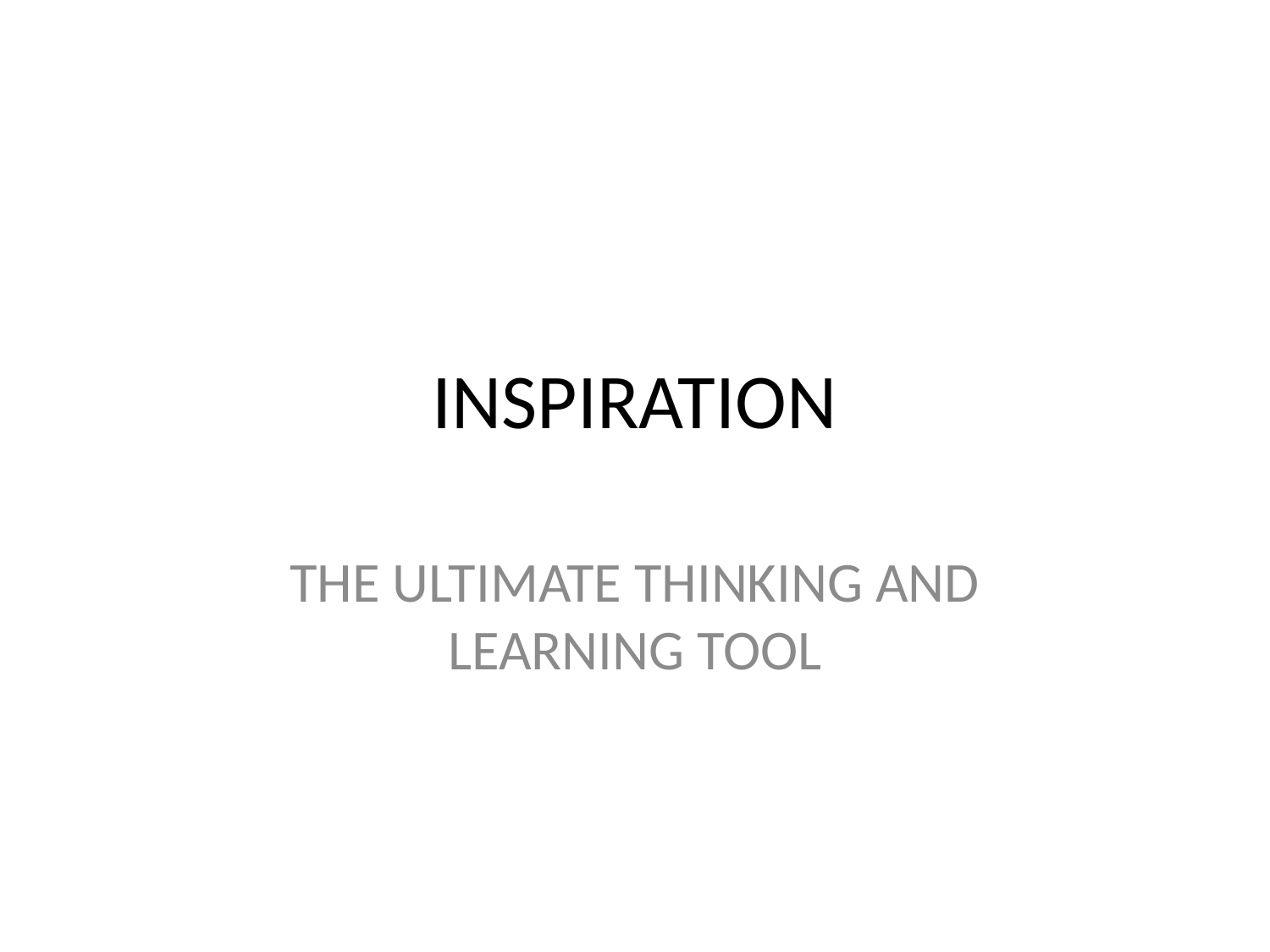

# INSPIRATION
THE ULTIMATE THINKING AND LEARNING TOOL